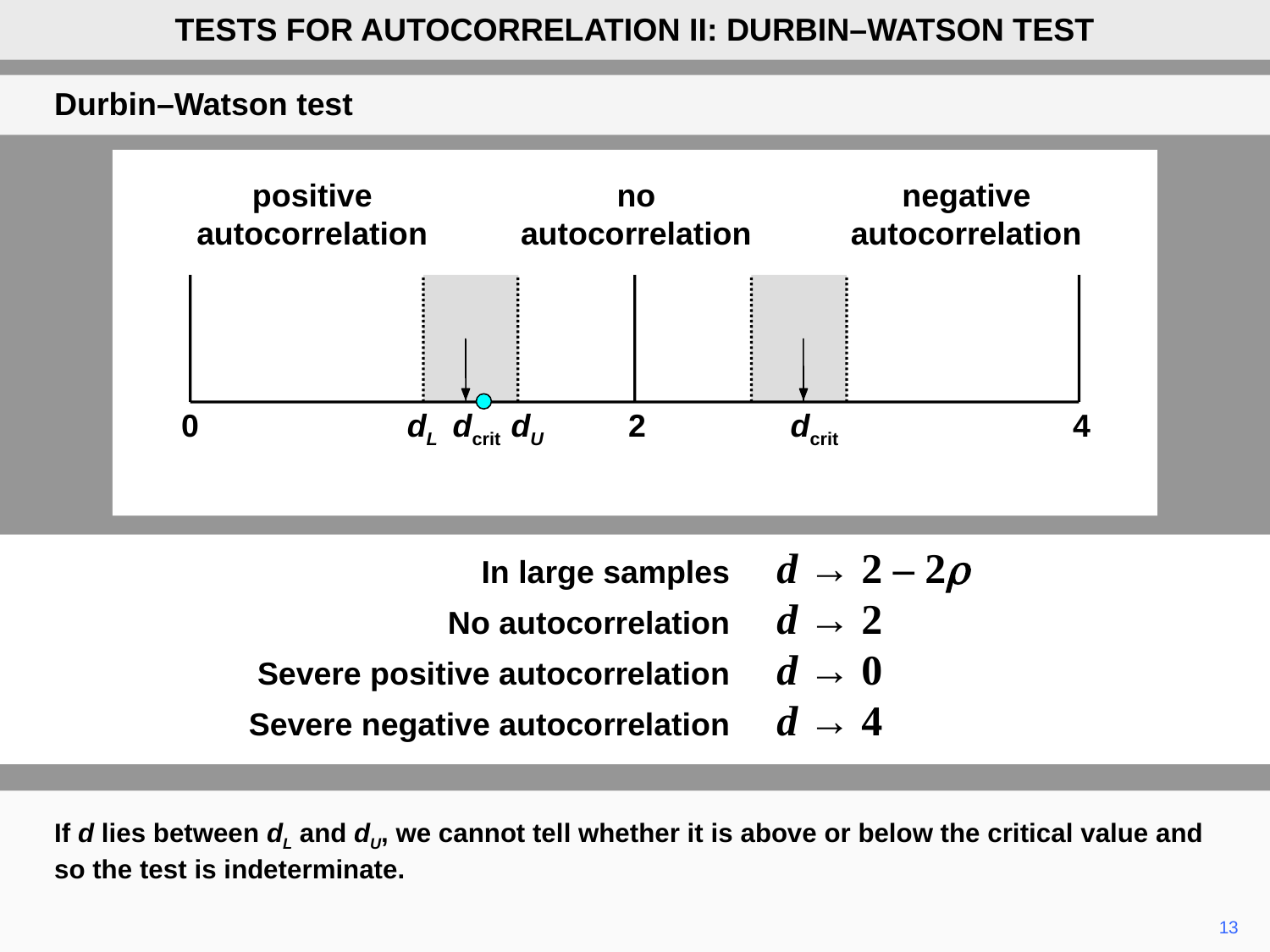

TESTS FOR AUTOCORRELATION II: DURBIN–WATSON TEST

Durbin–Watson test

positive
autocorrelation
no
autocorrelation
negative
autocorrelation

0
dL
dcrit
dU
2
dcrit
4

	In large samples	d → 2 – 2ρ
	No autocorrelation	d → 2
	Severe positive autocorrelation	d → 0
	Severe negative autocorrelation	d → 4

If d lies between dL and dU, we cannot tell whether it is above or below the critical value and so the test is indeterminate.
13